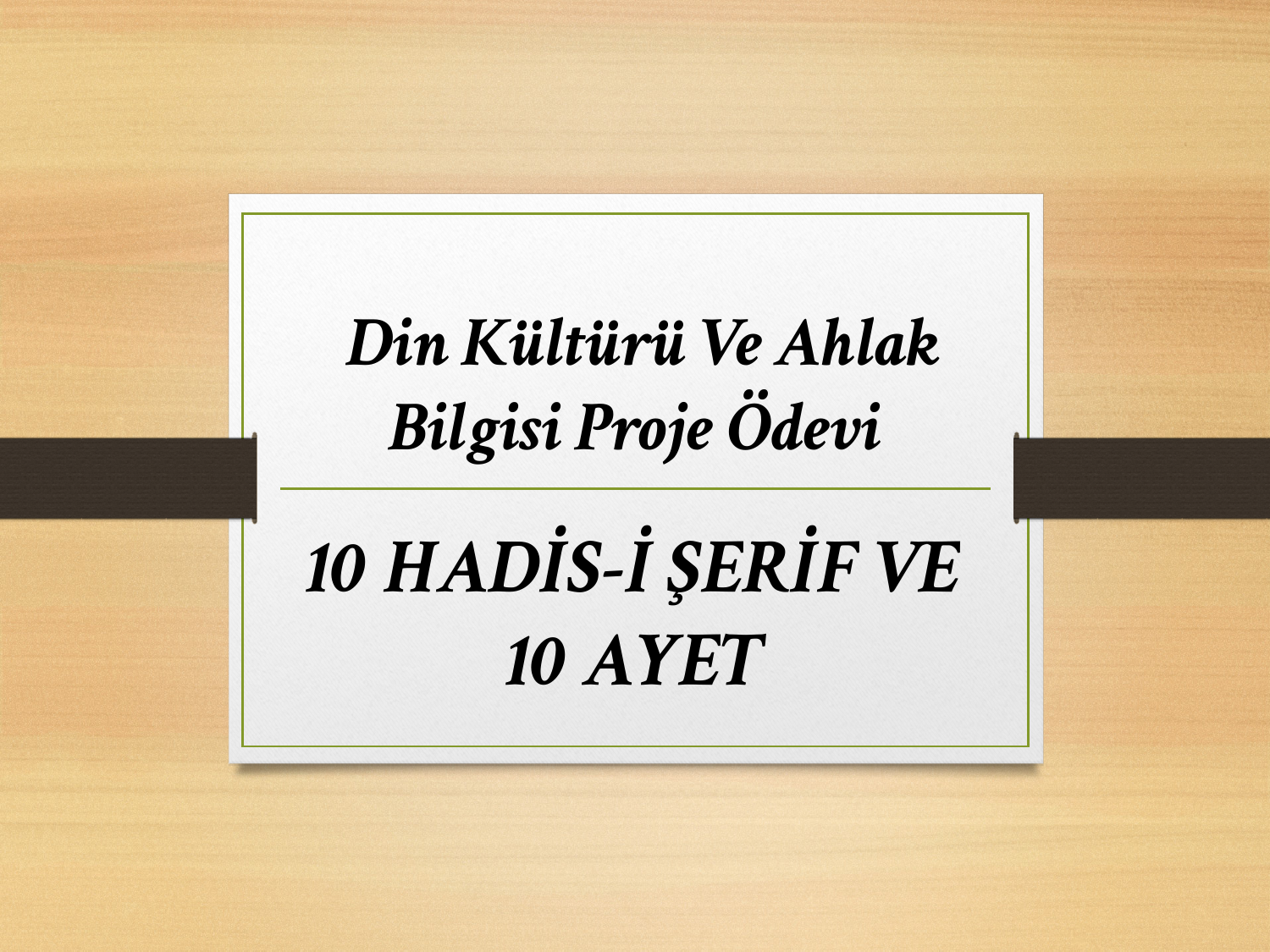

# Din Kültürü Ve Ahlak Bilgisi Proje Ödevi
10 HADİS-İ ŞERİF VE 10 AYET